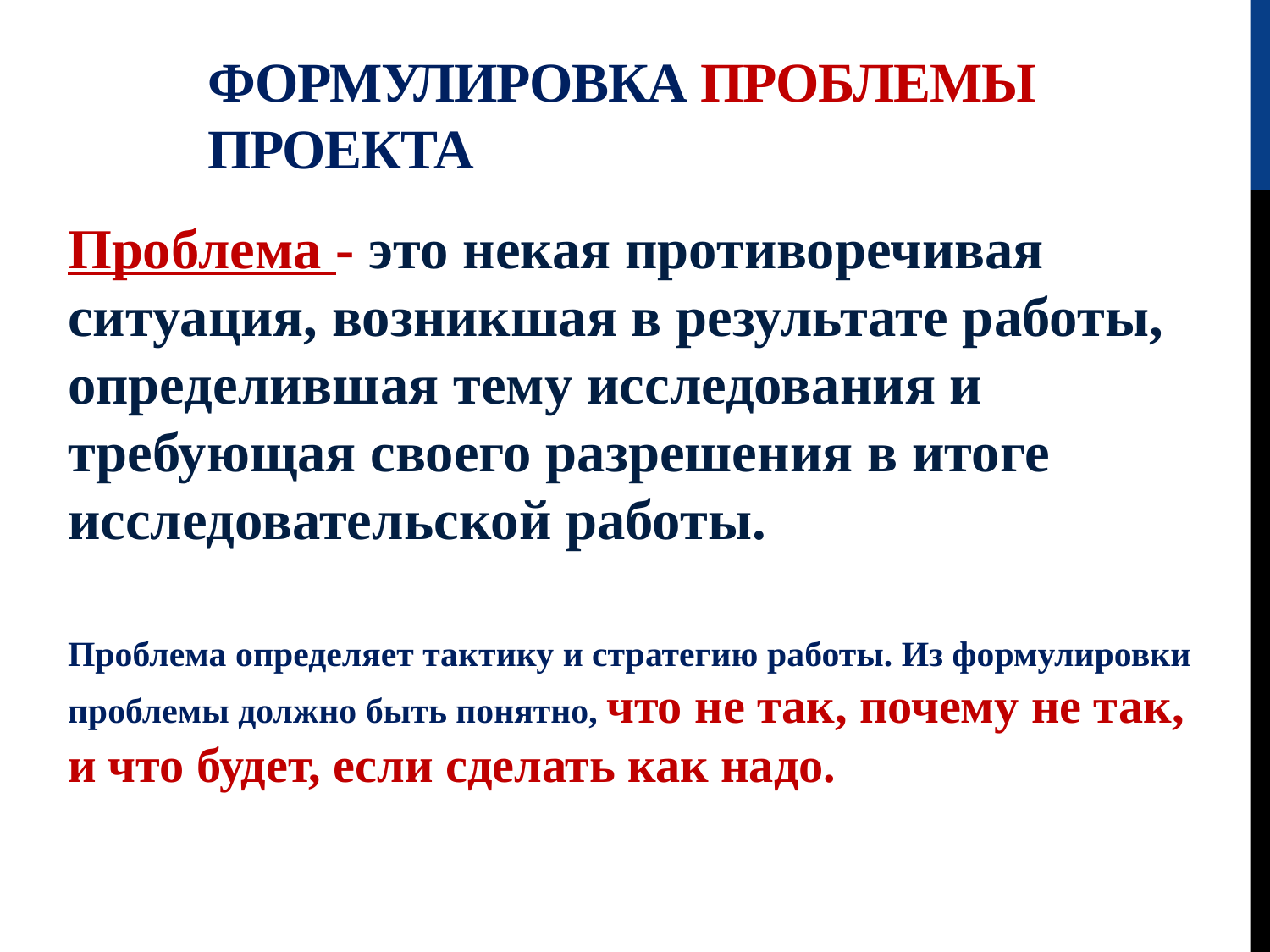

# Формулировка проблемы проекта
Проблема - это некая противоречивая ситуация, возникшая в результате работы, определившая тему исследования и требующая своего разрешения в итоге исследовательской работы.

Проблема определяет тактику и стратегию работы. Из формулировки проблемы должно быть понятно, что не так, почему не так, и что будет, если сделать как надо.